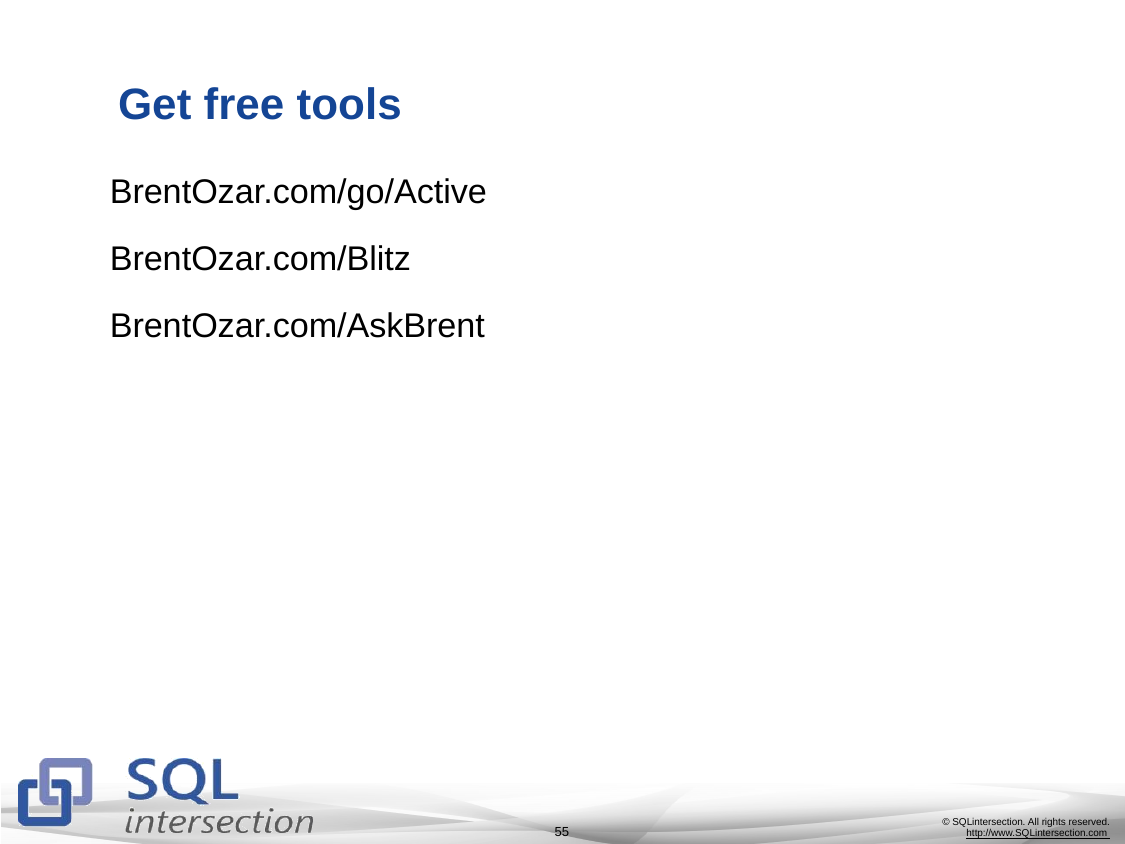

# Get free tools
BrentOzar.com/go/Active
BrentOzar.com/Blitz
BrentOzar.com/AskBrent